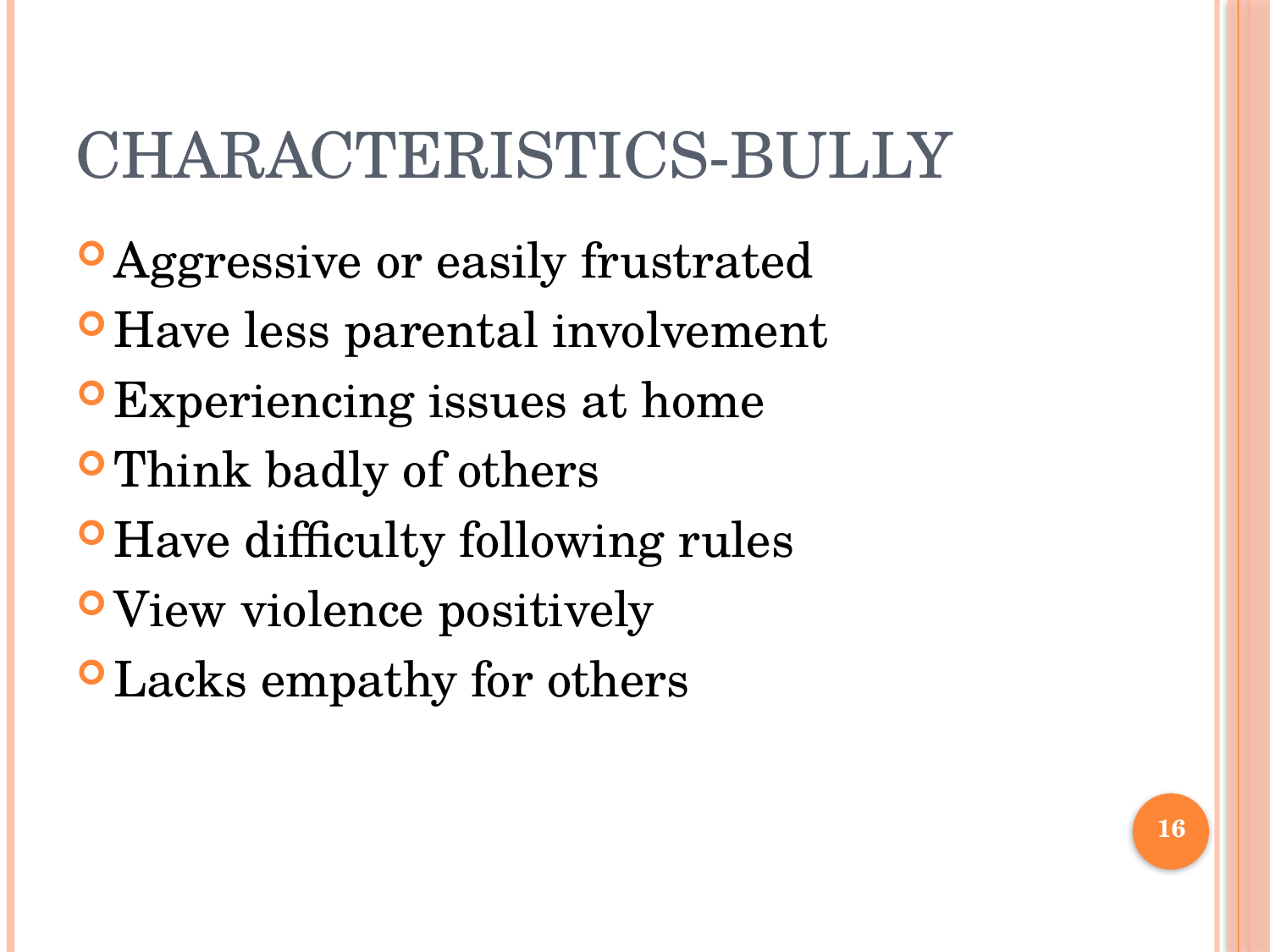

# Characteristics-Bully
Aggressive or easily frustrated
Have less parental involvement
Experiencing issues at home
Think badly of others
Have difficulty following rules
View violence positively
Lacks empathy for others

16